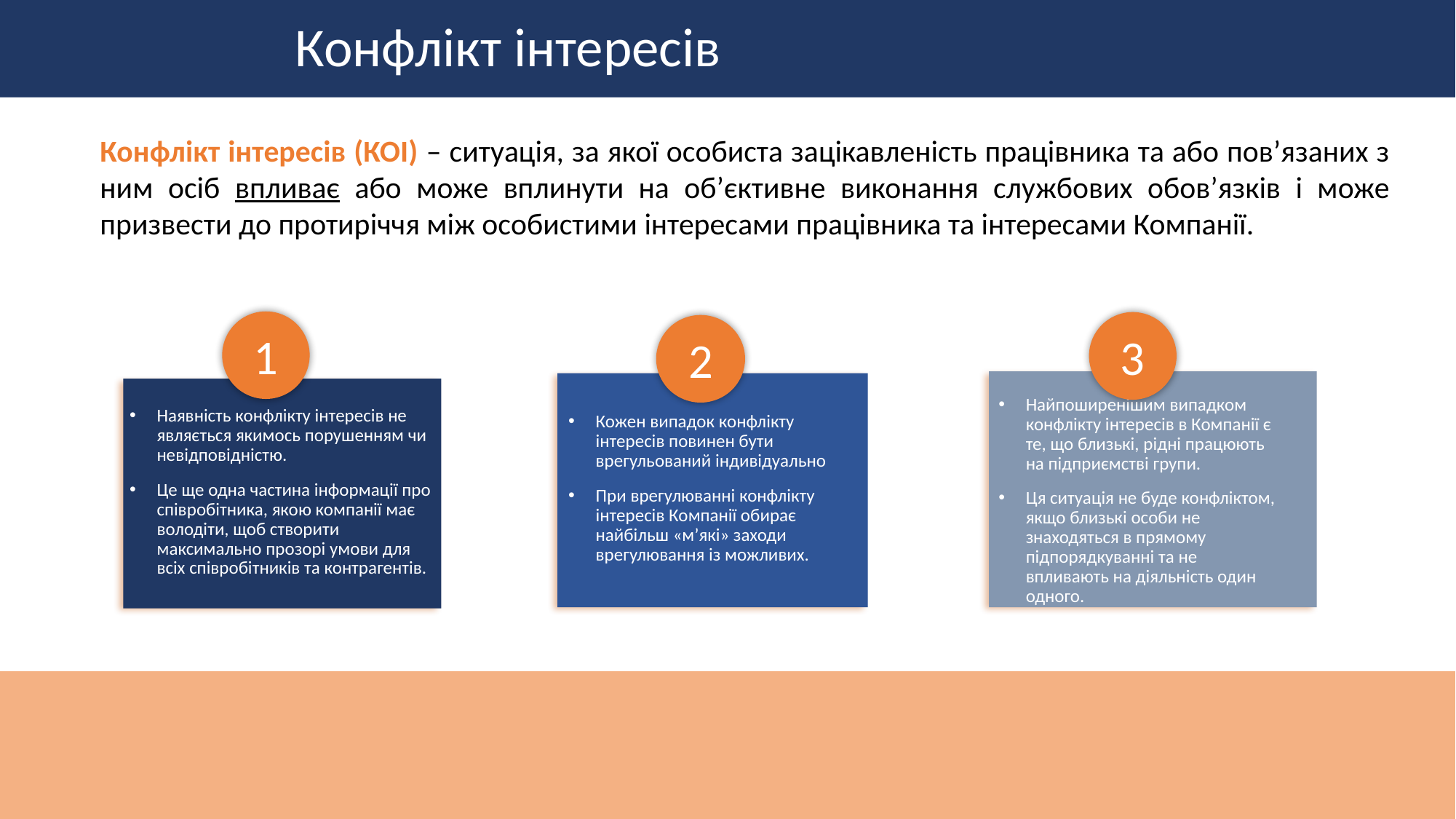

Конфлікт інтересів

Конфлікт інтересів (КОІ) – ситуація, за якої особиста зацікавленість працівника та або пов’язаних з ним осіб впливає або може вплинути на об’єктивне виконання службових обов’язків і може призвести до протиріччя між особистими інтересами працівника та інтересами Компанії.
1
3
2

Наявність конфлікту інтересів не являється якимось порушенням чи невідповідністю.
Це ще одна частина інформації про співробітника, якою компанії має володіти, щоб створити максимально прозорі умови для всіх співробітників та контрагентів.

Кожен випадок конфлікту інтересів повинен бути врегульований індивідуально
При врегулюванні конфлікту інтересів Компанії обирає найбільш «м’які» заходи врегулювання із можливих.

Найпоширенішим випадком конфлікту інтересів в Компанії є те, що близькі, рідні працюють на підприємстві групи.
Ця ситуація не буде конфліктом, якщо близькі особи не знаходяться в прямому підпорядкуванні та не впливають на діяльність один одного.